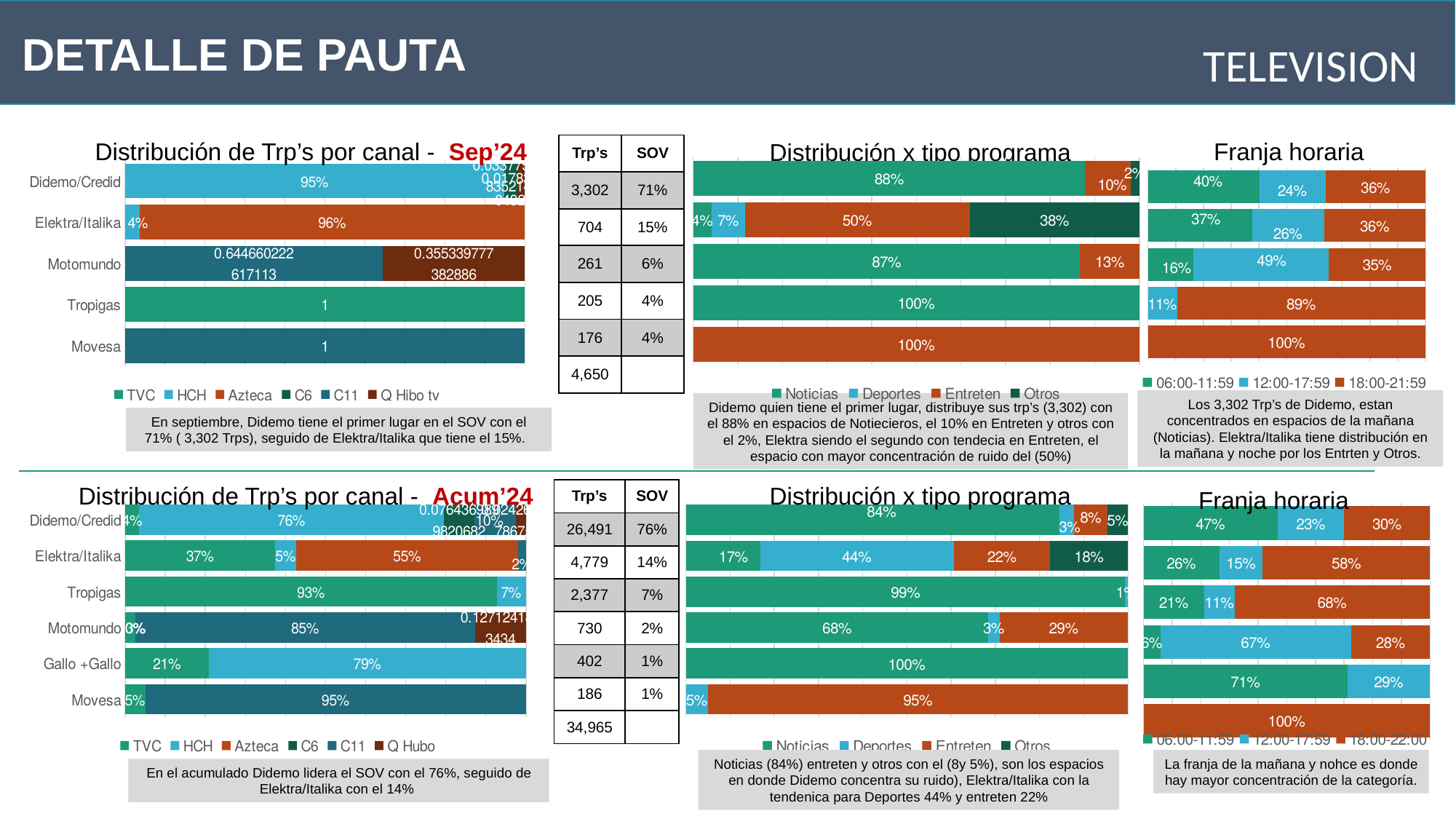

DETALLE DE PAUTA
TELEVISION
Franja horaria
Distribución de Trp’s por canal -  Sep’24
Distribución x tipo programa
| Trp’s | SOV |
| --- | --- |
| 3,302 | 71% |
| 704 | 15% |
| 261 | 6% |
| 205 | 4% |
| 176 | 4% |
| 4,650 |  |

### Chart

| Category | Noticias | Deportes | Entreten | Otros |
|---|---|---|---|---|
| Didemo | 0.8786984727765499 | None | 0.10125409899772626 | 0.02004742822572385 |
| Elektra/Italika | 0.04158641840504533 | 0.07418057297339442 | 0.5042777067172567 | 0.3799553019043037 |
| Motomundo | 0.8672891504407045 | None | 0.13271084955929552 | None |
| Tropigas | 1.0 | None | None | None |
| Mosesa | None | None | 1.0 | None |

### Chart

| Category | 06:00-11:59 | 12:00-17:59 | 18:00-21:59 |
|---|---|---|---|
| Dimemo | 0.40043177130585683 | 0.23866902521107553 | 0.36 |
| Elektra/Italika | 0.3734983569243657 | 0.2588317222336335 | 0.36426495099363826 |
| Motomundo | 0.1642932494126477 | 0.48743110727101574 | 0.34827564331633676 |
| Tropigas | None | 0.10526315789473686 | 0.8947368421052632 |
| Mosesa | None | None | 1.0 |

### Chart

| Category | TVC | HCH | Azteca | C6 | C11 | Q Hibo tv |
|---|---|---|---|---|---|---|
| Didemo/Credid | None | 0.9483900181165386 | None | 0.03377561183521458 | None | 0.017834370048246784 |
| Elektra/Italika | None | 0.03677048591182145 | 0.9632295140881785 | None | None | None |
| Motomundo | None | None | None | None | 0.6446602226171134 | 0.35533977738288647 |
| Tropigas | 1.0 | None | None | None | None | None |
| Movesa | None | None | None | None | 1.0 | None |
Los 3,302 Trp’s de Didemo, estan concentrados en espacios de la mañana (Noticias). Elektra/Italika tiene distribución en la mañana y noche por los Entrten y Otros.
Didemo quien tiene el primer lugar, distribuye sus trp’s (3,302) con el 88% en espacios de Notiecieros, el 10% en Entreten y otros con el 2%, Elektra siendo el segundo con tendecia en Entreten, el espacio con mayor concentración de ruido del (50%)
En septiembre, Didemo tiene el primer lugar en el SOV con el 71% ( 3,302 Trps), seguido de Elektra/Italika que tiene el 15%.
Distribución de Trp’s por canal -  Acum’24
Distribución x tipo programa
| Trp’s | SOV |
| --- | --- |
| 26,491 | 76% |
| 4,779 | 14% |
| 2,377 | 7% |
| 730 | 2% |
| 402 | 1% |
| 186 | 1% |
| 34,965 |  |
Franja horaria

### Chart

| Category | TVC | HCH | Azteca | C6 | C11 | Q Hubo |
|---|---|---|---|---|---|---|
| Didemo/Credid | 0.03506921418089651 | 0.7595564600682725 | None | 0.07643698998206823 | 0.10447262914553658 | 0.024264818786752074 |
| Elektra/Italika | 0.37277197451921507 | 0.05139109885162812 | 0.5523525592353317 | None | 0.0193370754921502 | None |
| Tropigas | 0.9269502893381599 | 0.07304971066184014 | None | None | 0.0 | None |
| Motomundo | 0.025362773770681756 | 0.0 | None | None | 0.8475130408859184 | 0.1271241853433998 |
| Gallo +Gallo | 0.208318237940539 | 0.7916817620594611 | None | None | None | None |
| Movesa | 0.049848865338233225 | None | None | None | 0.9501511346617667 | None |

### Chart

| Category | Noticias | Deportes | Entreten | Otros |
|---|---|---|---|---|
| Didemo | 0.8446359692807915 | 0.03340924033053598 | 0.07587645729898146 | 0.046078333089691226 |
| Elektra/Italika | 0.1680741731630497 | 0.437927437152933 | 0.2178405923892745 | 0.1761577972947427 |
| Tropigas | 0.9936539080579458 | 0.006346091942054187 | None | None |
| Motomundo | 0.683770842935089 | 0.025362773770681756 | 0.29086638329422926 | None |
| Gallo + Gallo | 1.0 | None | None | None |
| Movesa | None | 0.049848865338233225 | 0.9501511346617667 | None |

### Chart

| Category | 06:00-11:59 | 12:00-17:59 | 18:00-22:00 |
|---|---|---|---|
| Dimemo | 0.46823702172189946 | 0.2330273164670613 | 0.3 |
| Elektra/Italika | 0.26447332264222867 | 0.1508245215551479 | 0.5829528536500228 |
| Tropigas | 0.21234467370566937 | 0.10529867466412185 | 0.6823566516302089 |
| Motomundo | 0.05877654802067963 | 0.6656872829169683 | 0.27553616906235195 |
| Gallo +Gallo | 0.711948873411397 | 0.28805112658860293 | None |
| Mosesa | None | None | 1.0 |
Noticias (84%) entreten y otros con el (8y 5%), son los espacios en donde Didemo concentra su ruido), Elektra/Italika con la tendenica para Deportes 44% y entreten 22%
La franja de la mañana y nohce es donde hay mayor concentración de la categoría.
En el acumulado Didemo lidera el SOV con el 76%, seguido de Elektra/Italika con el 14%